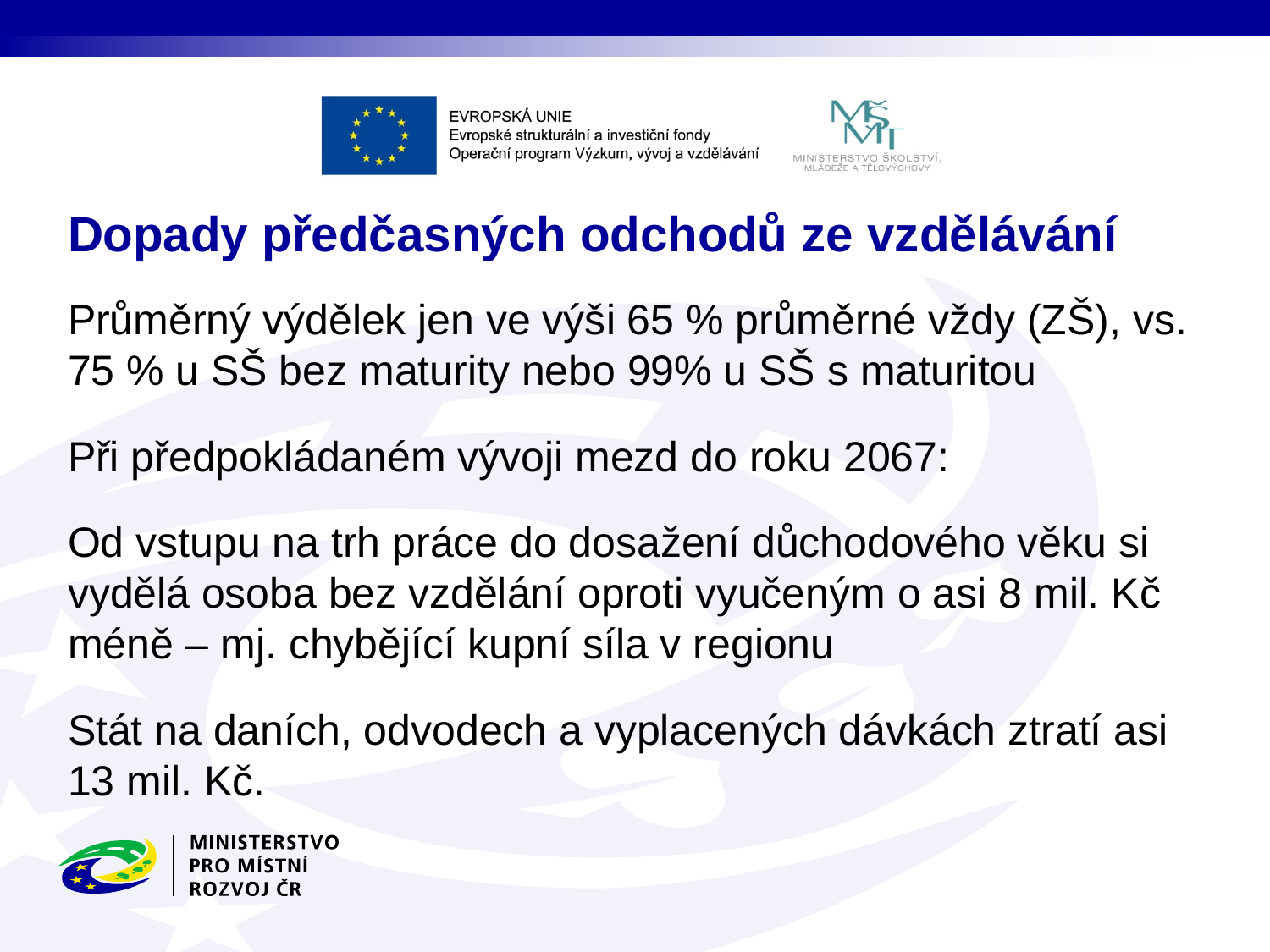

# Dopady předčasných odchodů ze vzdělávání
Průměrný výdělek jen ve výši 65 % průměrné vždy (ZŠ), vs. 75 % u SŠ bez maturity nebo 99% u SŠ s maturitou
Při předpokládaném vývoji mezd do roku 2067:
Od vstupu na trh práce do dosažení důchodového věku si vydělá osoba bez vzdělání oproti vyučeným o asi 8 mil. Kč méně – mj. chybějící kupní síla v regionu
Stát na daních, odvodech a vyplacených dávkách ztratí asi 13 mil. Kč.